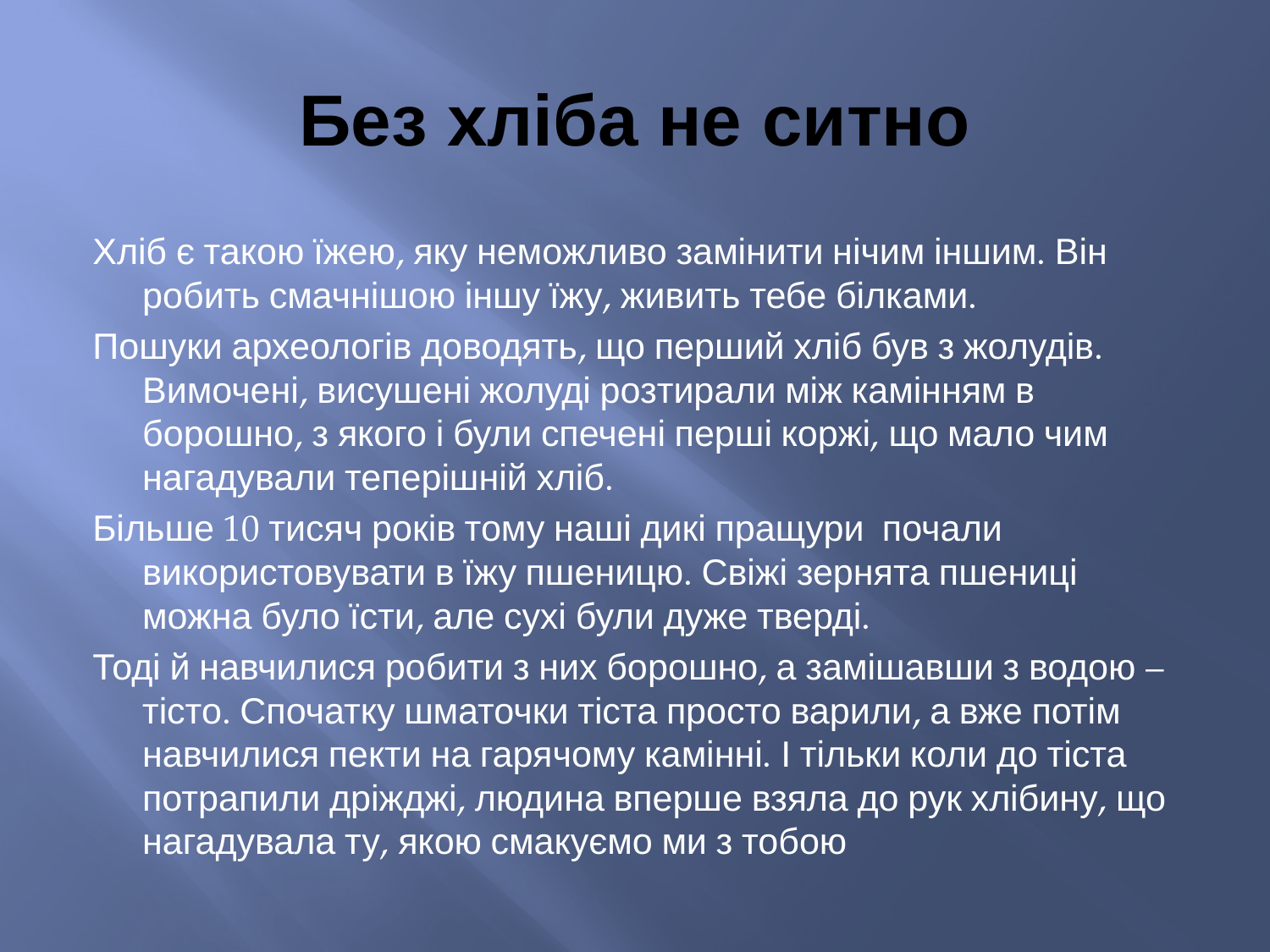

# Без хліба не ситно
Хліб є такою їжею, яку неможливо замінити нічим іншим. Він робить смачнішою іншу їжу, живить тебе білками.
Пошуки археологів доводять, що перший хліб був з жолудів. Вимочені, висушені жолуді розтирали між камінням в борошно, з якого і були спечені перші коржі, що мало чим нагадували теперішній хліб.
Більше 10 тисяч років тому наші дикі пращури  почали використовувати в їжу пшеницю. Свіжі зернята пшениці можна було їсти, але сухі були дуже тверді.
Тоді й навчилися робити з них борошно, а замішавши з водою – тісто. Спочатку шматочки тіста просто варили, а вже потім навчилися пекти на гарячому камінні. І тільки коли до тіста потрапили дріжджі, людина вперше взяла до рук хлібину, що нагадувала ту, якою смакуємо ми з тобою